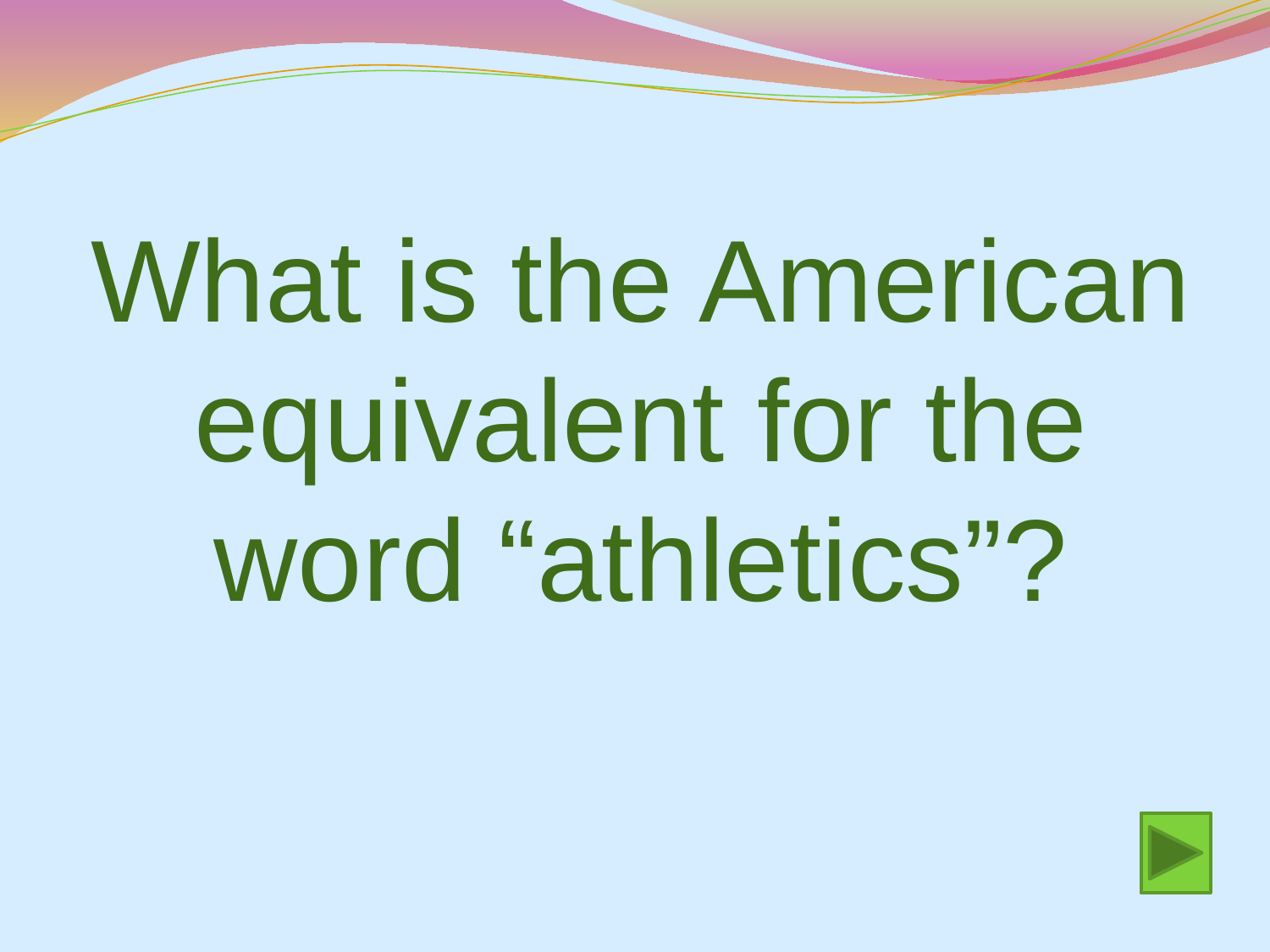

# What is the American equivalent for the word “athletics”?